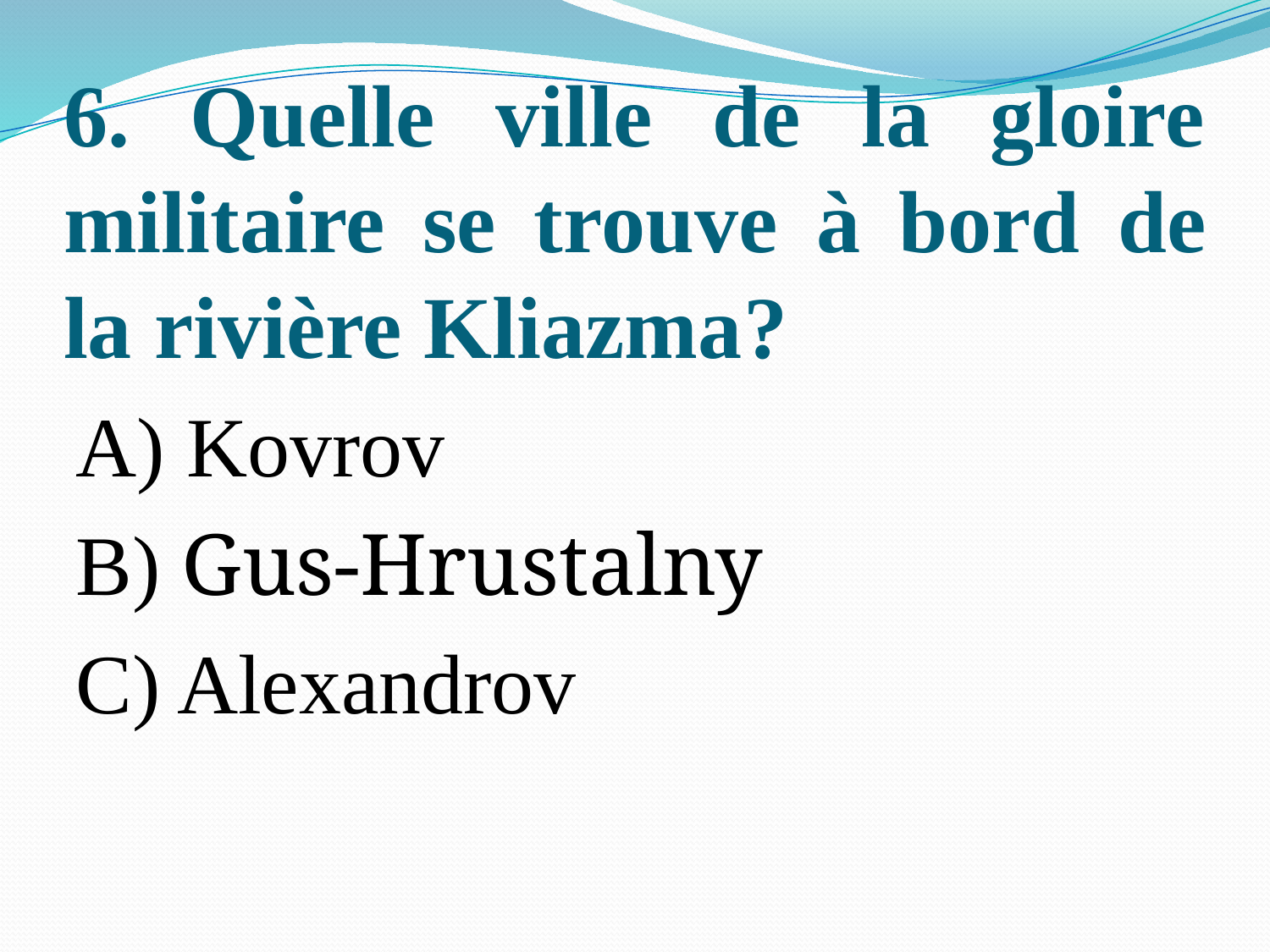

# 6. Quelle ville de la gloire militaire se trouve à bord de la rivière Kliazma?
A) Kovrov
B) Gus-Hrustalny
C) Alexandrov